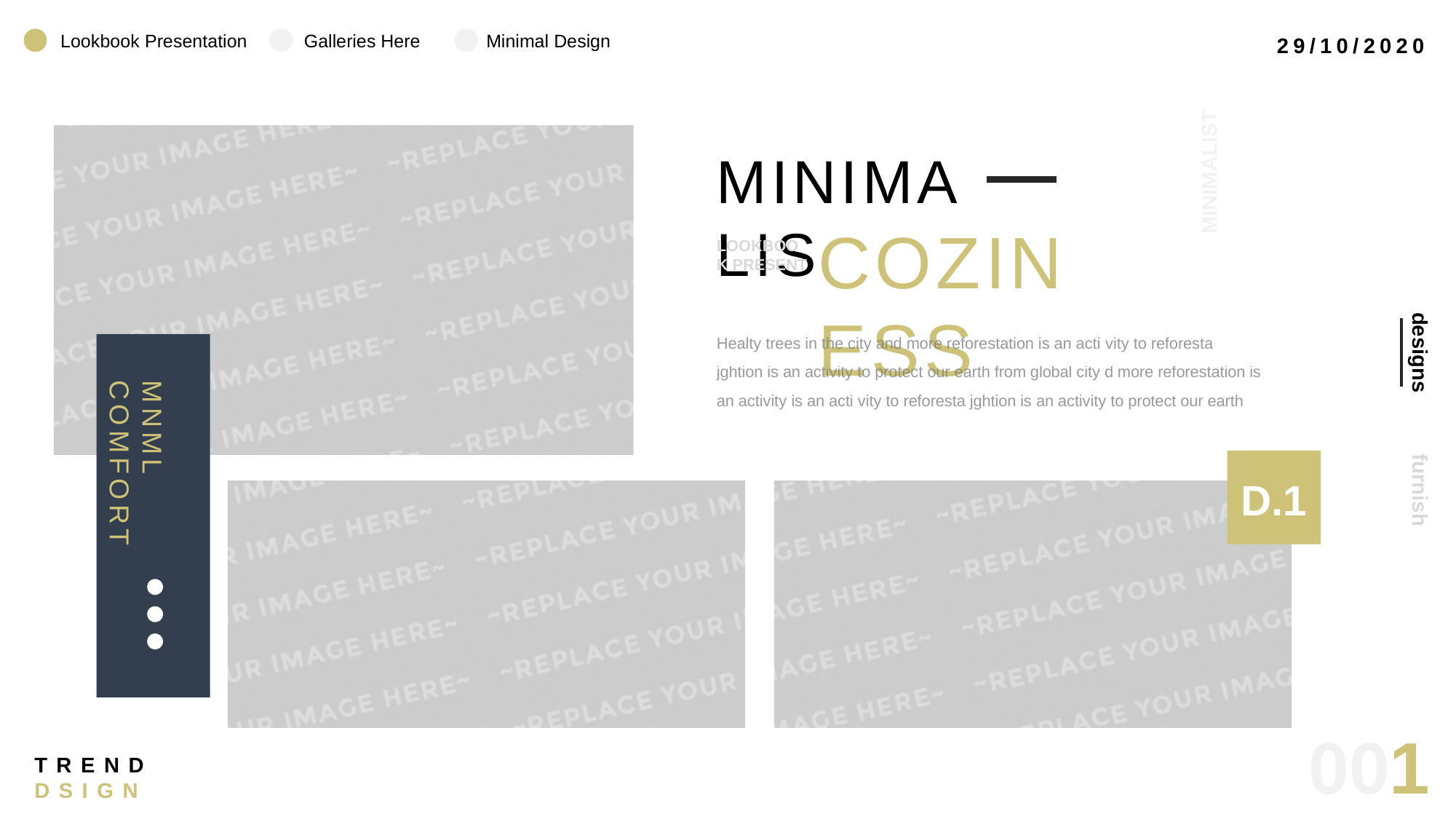

29/10/2020

Lookbook Presentation
Galleries Here
Minimal Design
MINIMALIST
MINIMALIS
COZINESS
LOOKBOOK PRESENT
Healty trees in the city and more reforestation is an acti vity to reforesta jghtion is an activity to protect our earth from global city d more reforestation is an activity is an acti vity to reforesta jghtion is an activity to protect our earth

designs

MNML COMFORT
furnish
D.1

001
TRENDDSIGN